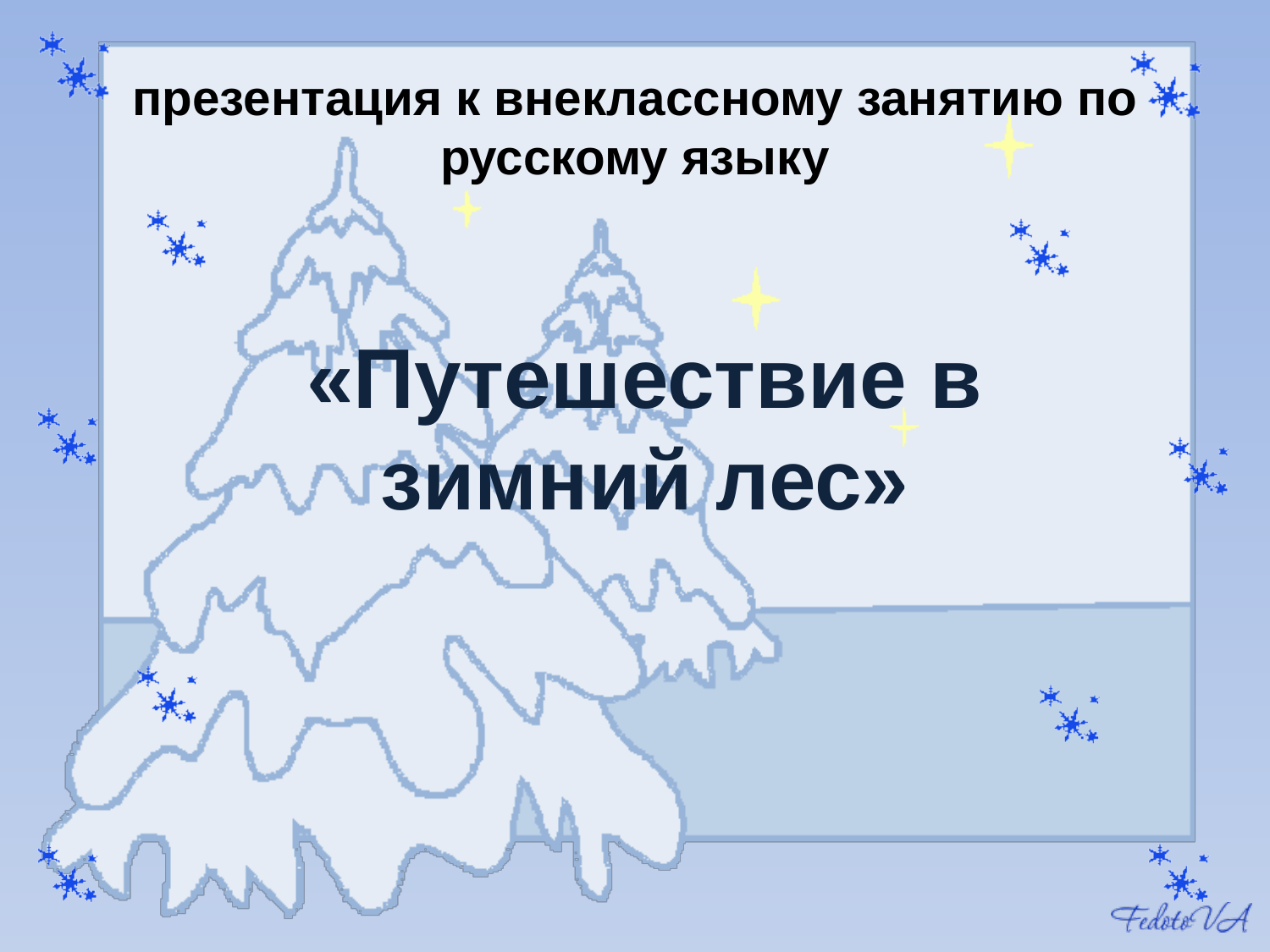

# презентация к внеклассному занятию по русскому языку
«Путешествие в зимний лес»